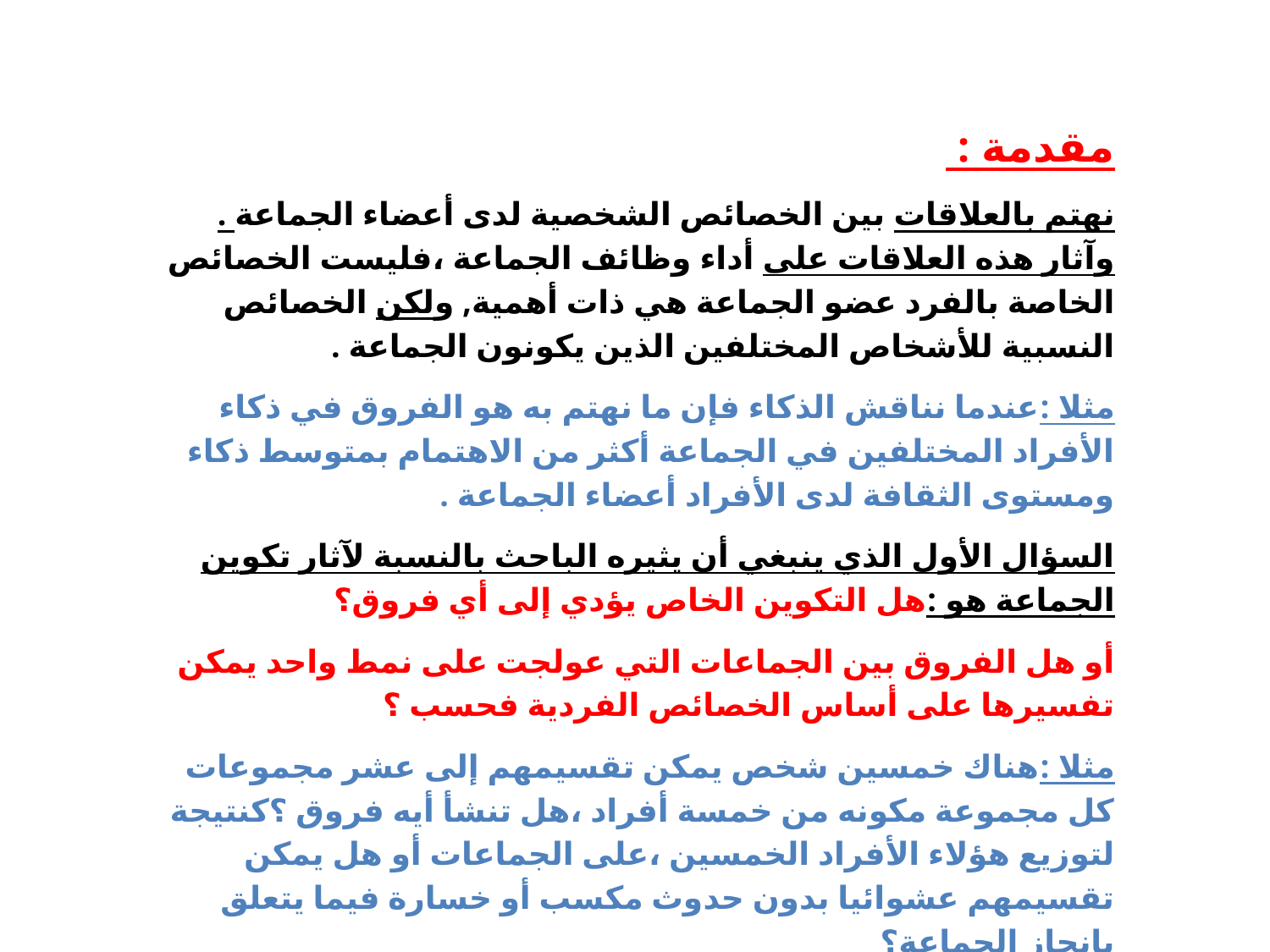

مقدمة :
نهتم بالعلاقات بين الخصائص الشخصية لدى أعضاء الجماعة . وآثار هذه العلاقات على أداء وظائف الجماعة ،فليست الخصائص الخاصة بالفرد عضو الجماعة هي ذات أهمية, ولكن الخصائص النسبية للأشخاص المختلفين الذين يكونون الجماعة .
مثلا :عندما نناقش الذكاء فإن ما نهتم به هو الفروق في ذكاء الأفراد المختلفين في الجماعة أكثر من الاهتمام بمتوسط ذكاء ومستوى الثقافة لدى الأفراد أعضاء الجماعة .
السؤال الأول الذي ينبغي أن يثيره الباحث بالنسبة لآثار تكوين الجماعة هو :هل التكوين الخاص يؤدي إلى أي فروق؟
أو هل الفروق بين الجماعات التي عولجت على نمط واحد يمكن تفسيرها على أساس الخصائص الفردية فحسب ؟
مثلا :هناك خمسين شخص يمكن تقسيمهم إلى عشر مجموعات كل مجموعة مكونه من خمسة أفراد ،هل تنشأ أيه فروق ؟كنتيجة لتوزيع هؤلاء الأفراد الخمسين ،على الجماعات أو هل يمكن تقسيمهم عشوائيا بدون حدوث مكسب أو خسارة فيما يتعلق بانجاز الجماعة؟
الإجابة كما سوف نرى ،هي أن هناك فرقا يحدث بسبب كيفية تكوين الجماعات .